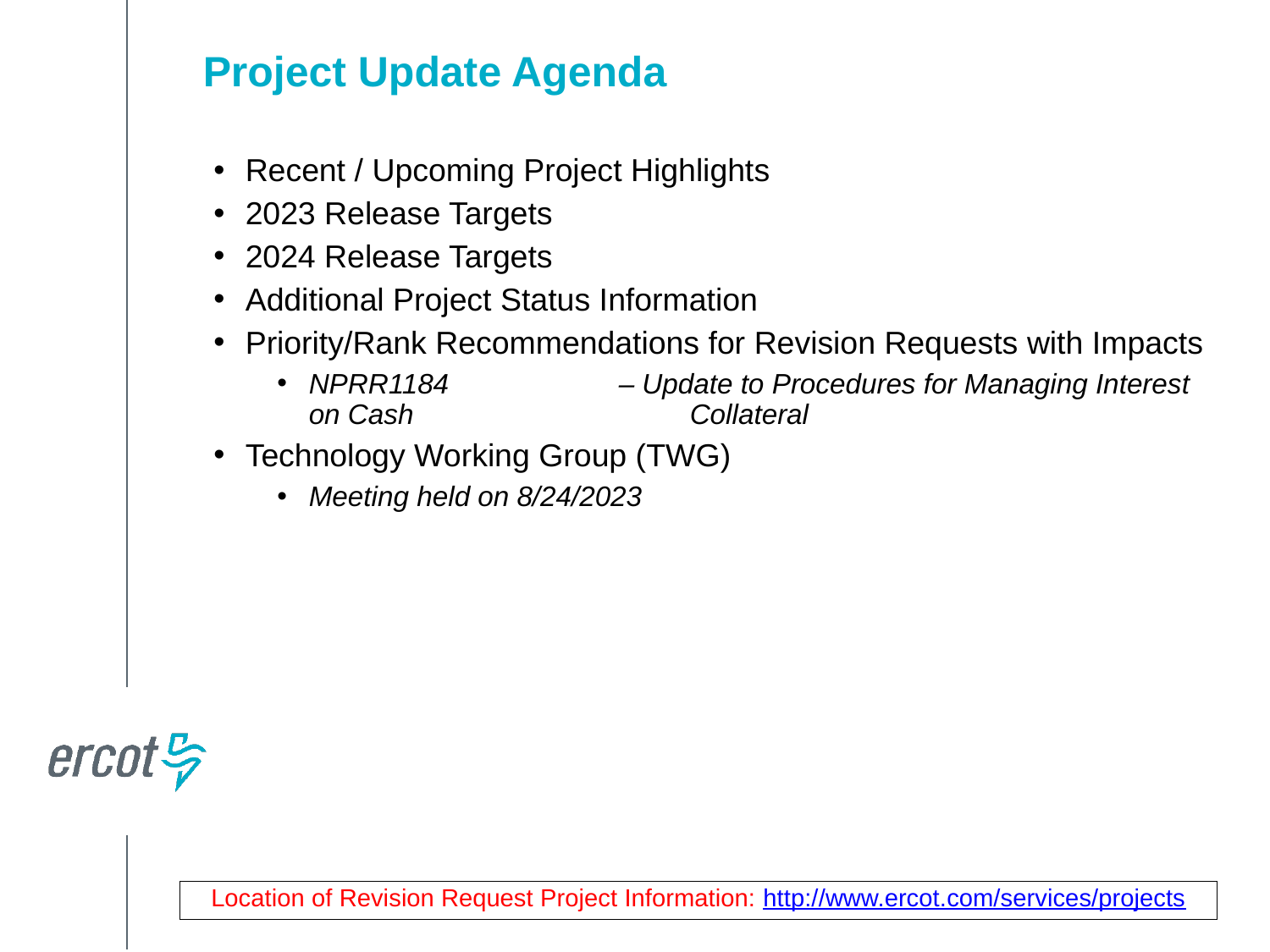

Project Update Agenda
Recent / Upcoming Project Highlights
2023 Release Targets
2024 Release Targets
Additional Project Status Information
Priority/Rank Recommendations for Revision Requests with Impacts
NPRR1184	– Update to Procedures for Managing Interest on Cash 			Collateral
Technology Working Group (TWG)
Meeting held on 8/24/2023
Location of Revision Request Project Information: http://www.ercot.com/services/projects